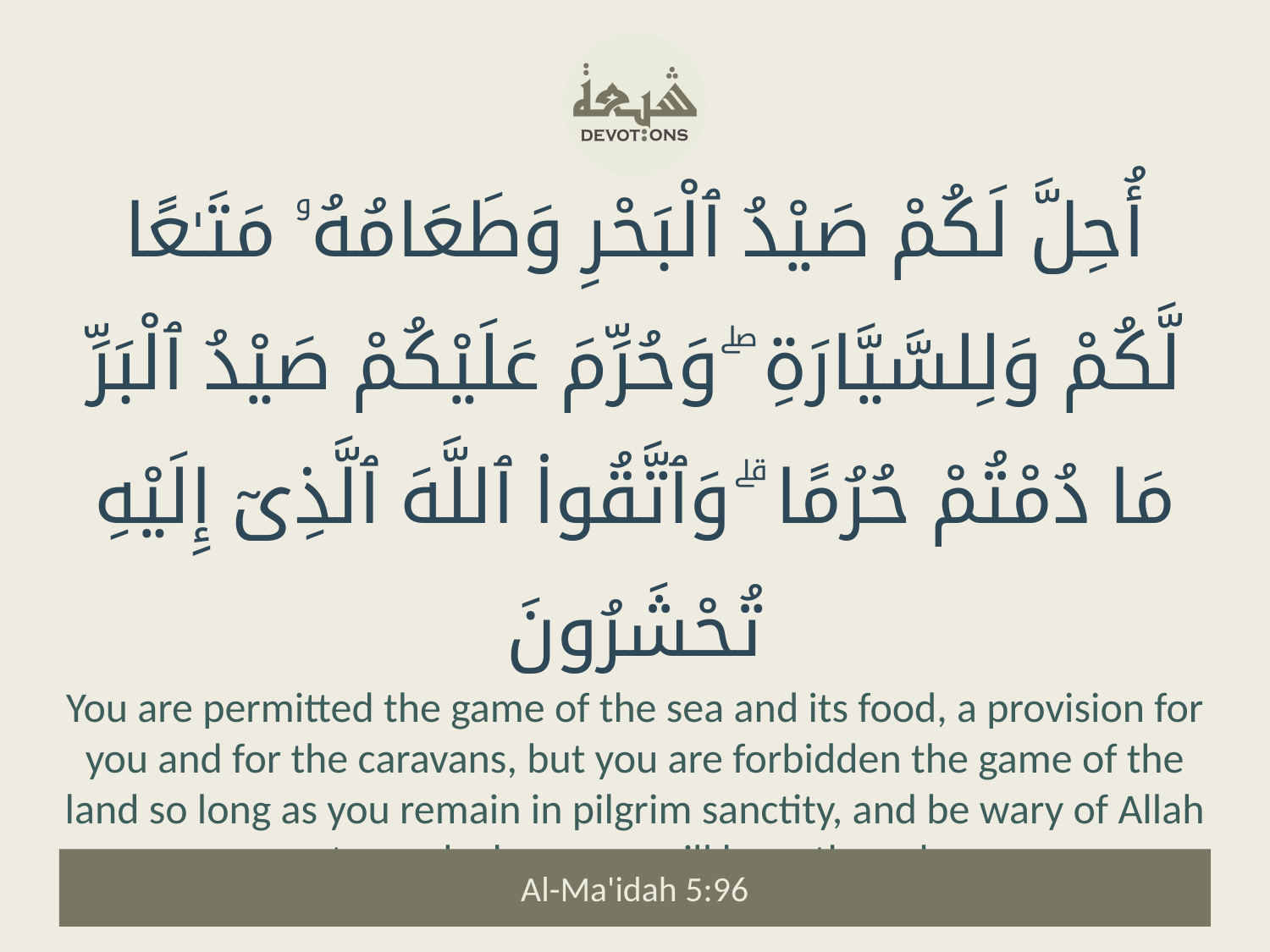

أُحِلَّ لَكُمْ صَيْدُ ٱلْبَحْرِ وَطَعَامُهُۥ مَتَـٰعًا لَّكُمْ وَلِلسَّيَّارَةِ ۖ وَحُرِّمَ عَلَيْكُمْ صَيْدُ ٱلْبَرِّ مَا دُمْتُمْ حُرُمًا ۗ وَٱتَّقُوا۟ ٱللَّهَ ٱلَّذِىٓ إِلَيْهِ تُحْشَرُونَ
You are permitted the game of the sea and its food, a provision for you and for the caravans, but you are forbidden the game of the land so long as you remain in pilgrim sanctity, and be wary of Allah toward whom you will be gathered.
Al-Ma'idah 5:96